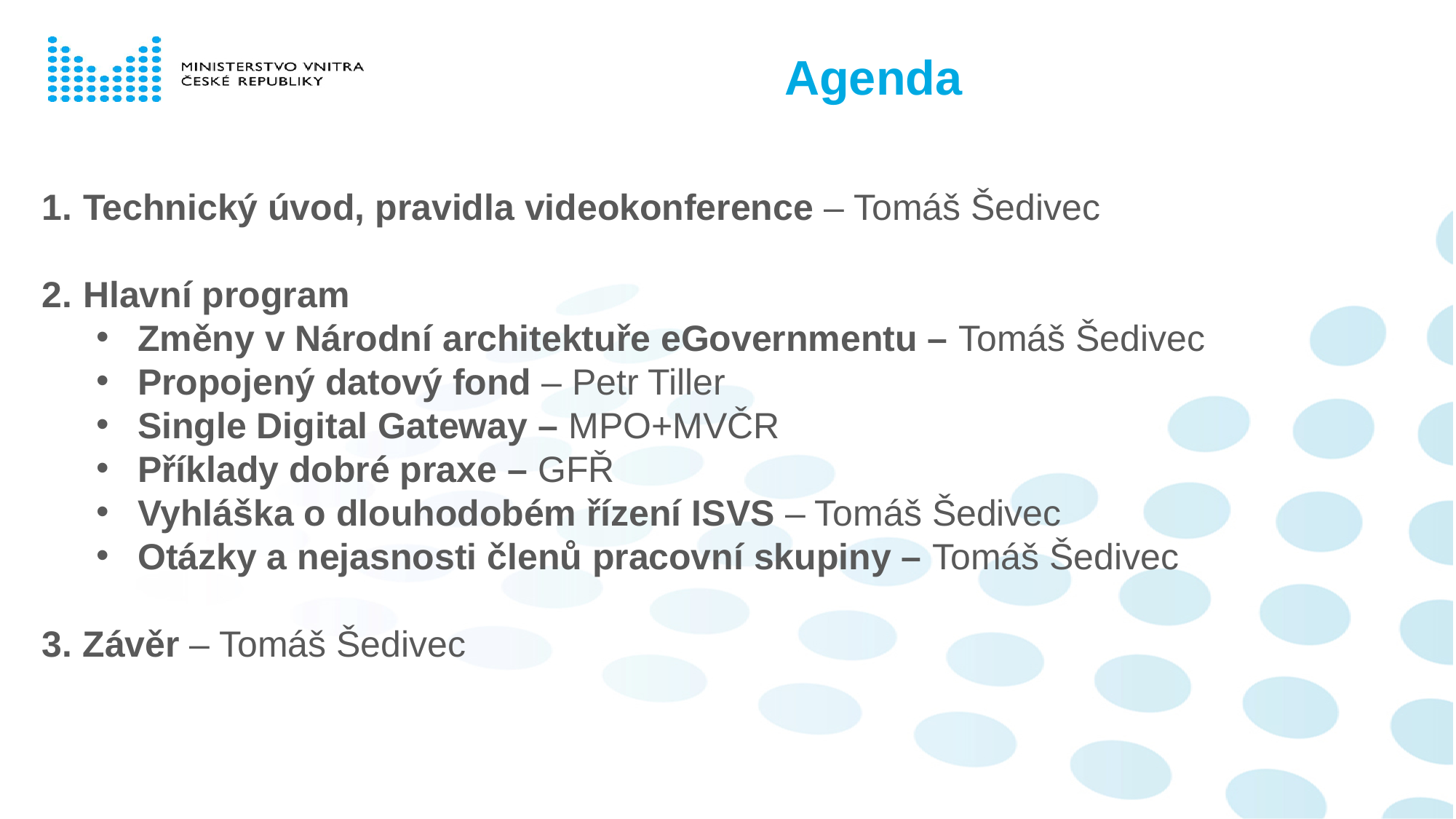

#
Agenda
Technický úvod, pravidla videokonference – Tomáš Šedivec

Hlavní program
Změny v Národní architektuře eGovernmentu – Tomáš Šedivec
Propojený datový fond – Petr Tiller
Single Digital Gateway – MPO+MVČR
Příklady dobré praxe – GFŘ
Vyhláška o dlouhodobém řízení ISVS – Tomáš Šedivec
Otázky a nejasnosti členů pracovní skupiny – Tomáš Šedivec

3. Závěr – Tomáš Šedivec